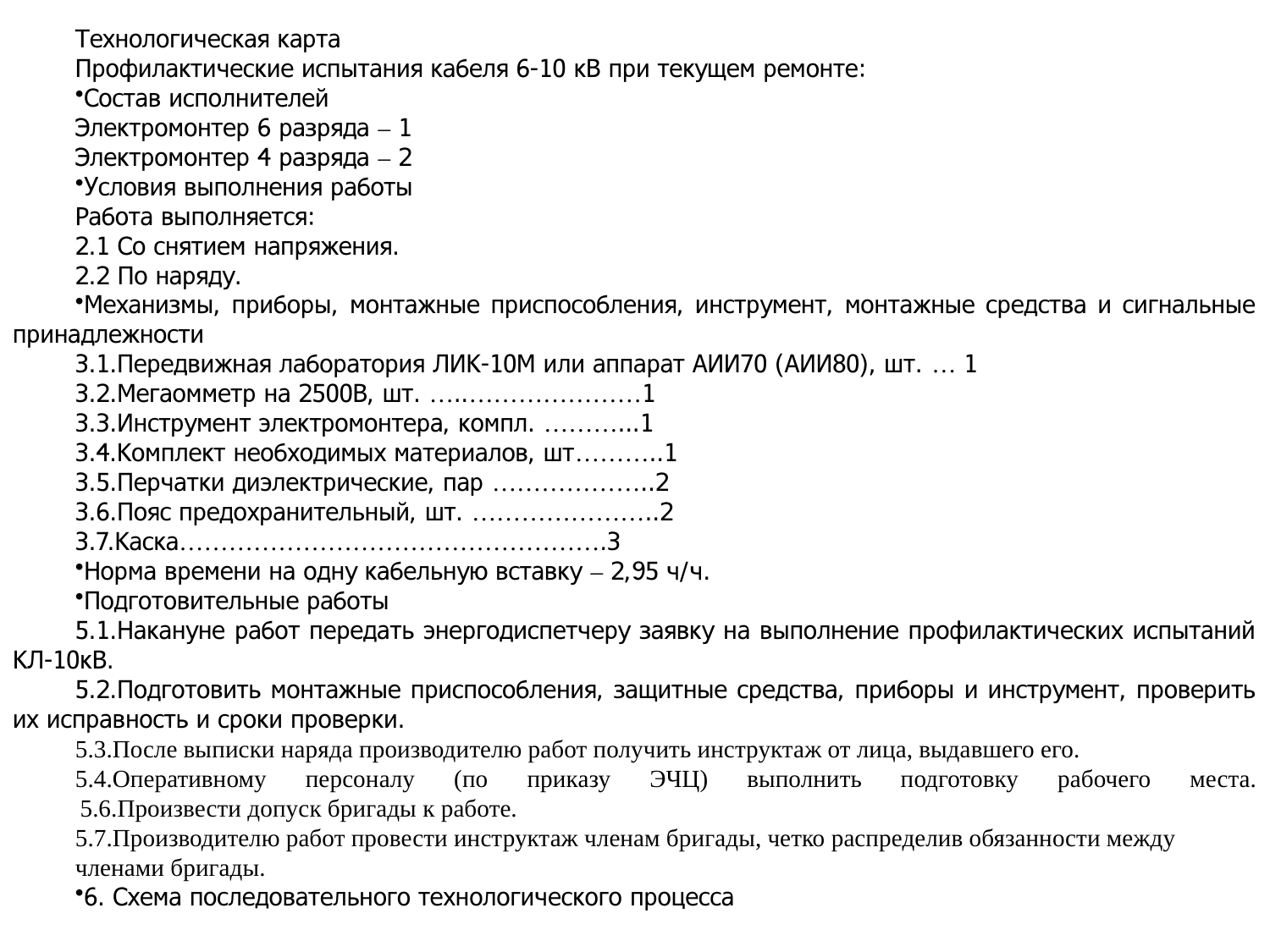

Технологическая карта
Профилактические испытания кабеля 6-10 кВ при текущем ремонте:
Состав исполнителей
Электромонтер 6 разряда – 1
Электромонтер 4 разряда – 2
Условия выполнения работы
Работа выполняется:
2.1 Со снятием напряжения.
2.2 По наряду.
Механизмы, приборы, монтажные приспособления, инструмент, монтажные средства и сигнальные принадлежности
3.1.Передвижная лаборатория ЛИК-10М или аппарат АИИ70 (АИИ80), шт. … 1
3.2.Мегаомметр на 2500В, шт. …..…………………1
3.3.Инструмент электромонтера, компл. ………...1
3.4.Комплект необходимых материалов, шт………..1
3.5.Перчатки диэлектрические, пар ………………..2
3.6.Пояс предохранительный, шт. …………………..2
3.7.Каска…………………………………………….3
Норма времени на одну кабельную вставку – 2,95 ч/ч.
Подготовительные работы
5.1.Накануне работ передать энергодиспетчеру заявку на выполнение профилактических испытаний КЛ-10кВ.
5.2.Подготовить монтажные приспособления, защитные средства, приборы и инструмент, проверить их исправность и сроки проверки.
5.3.После выписки наряда производителю работ получить инструктаж от лица, выдавшего его.
5.4.Оперативному персоналу (по приказу ЭЧЦ) выполнить подготовку рабочего места.
           5.6.Произвести допуск бригады к работе.
5.7.Производителю работ провести инструктаж членам бригады, четко распределив обязанности между
членами бригады.
6. Схема последовательного технологического процесса